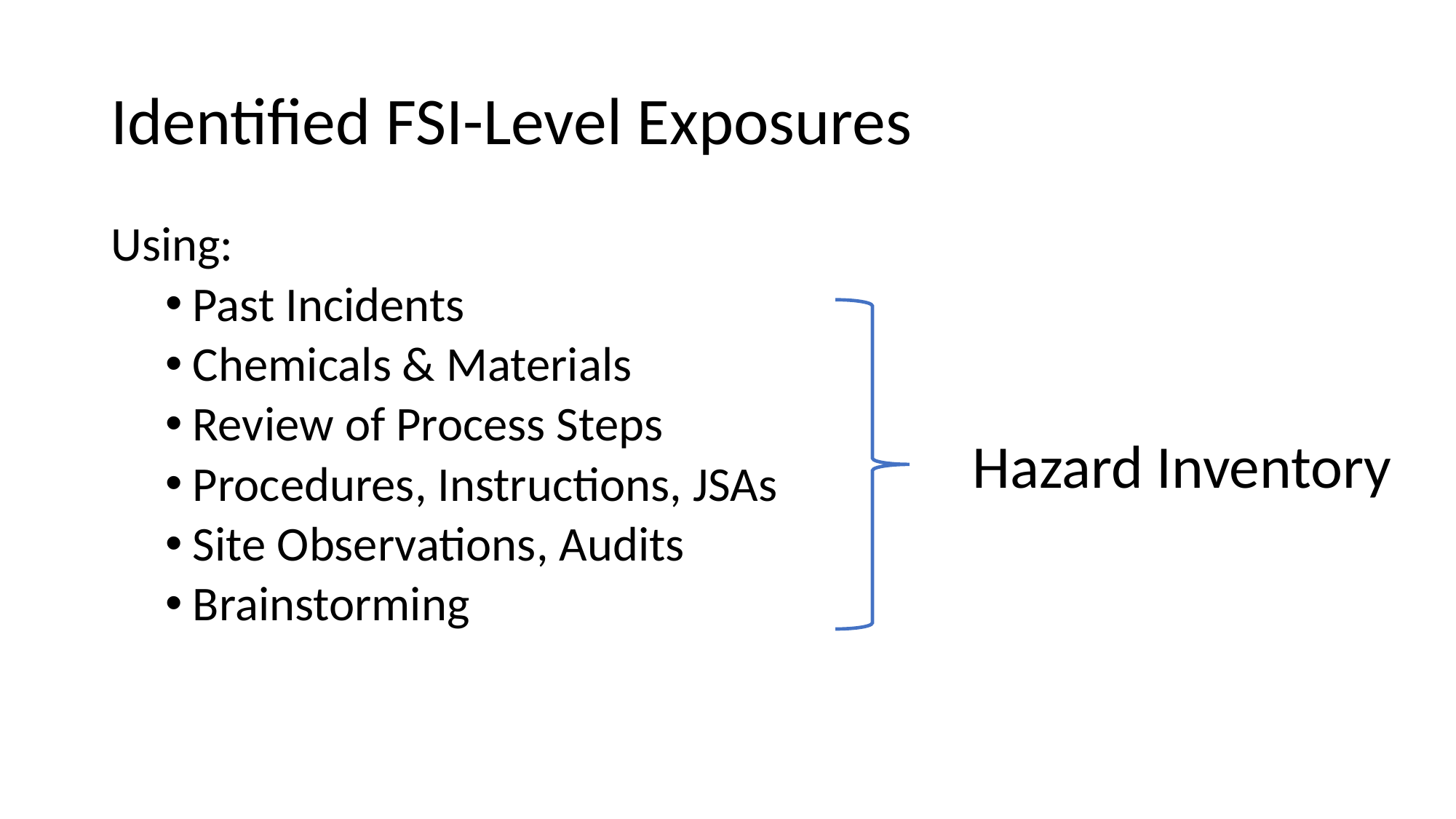

# Identified FSI-Level Exposures
Using:
Past Incidents
Chemicals & Materials
Review of Process Steps
Procedures, Instructions, JSAs
Site Observations, Audits
Brainstorming

Hazard Inventory